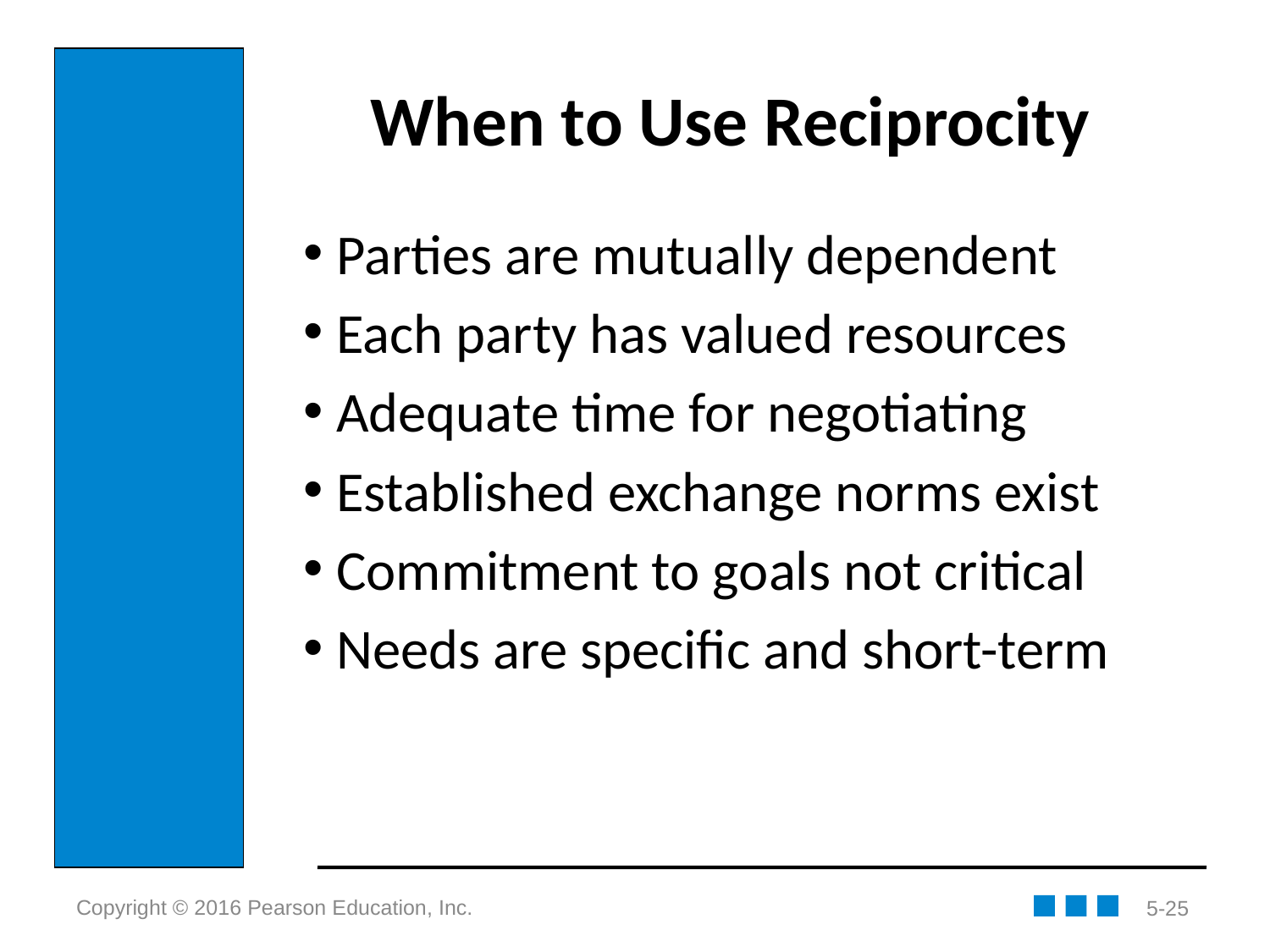

# When to Use Reciprocity

Parties are mutually dependent
Each party has valued resources
Adequate time for negotiating
Established exchange norms exist
Commitment to goals not critical
Needs are specific and short-term

5-25
Copyright © 2016 Pearson Education, Inc.